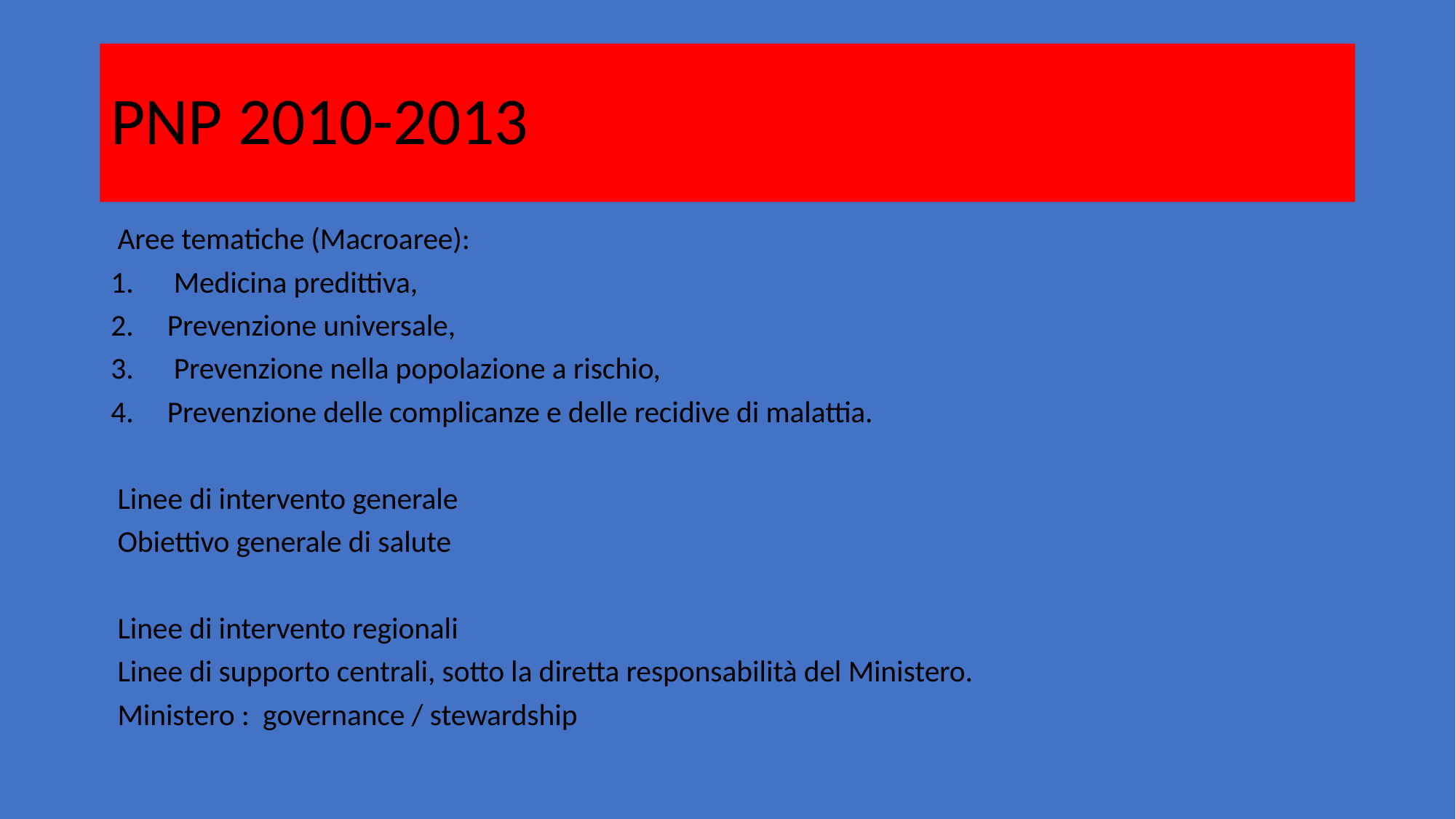

# PNP 2010-2013
 Aree tematiche (Macroaree):
 Medicina predittiva,
Prevenzione universale,
 Prevenzione nella popolazione a rischio,
Prevenzione delle complicanze e delle recidive di malattia.

 Linee di intervento generale
 Obiettivo generale di salute

 Linee di intervento regionali
 Linee di supporto centrali, sotto la diretta responsabilità del Ministero.
 Ministero :  governance / stewardship